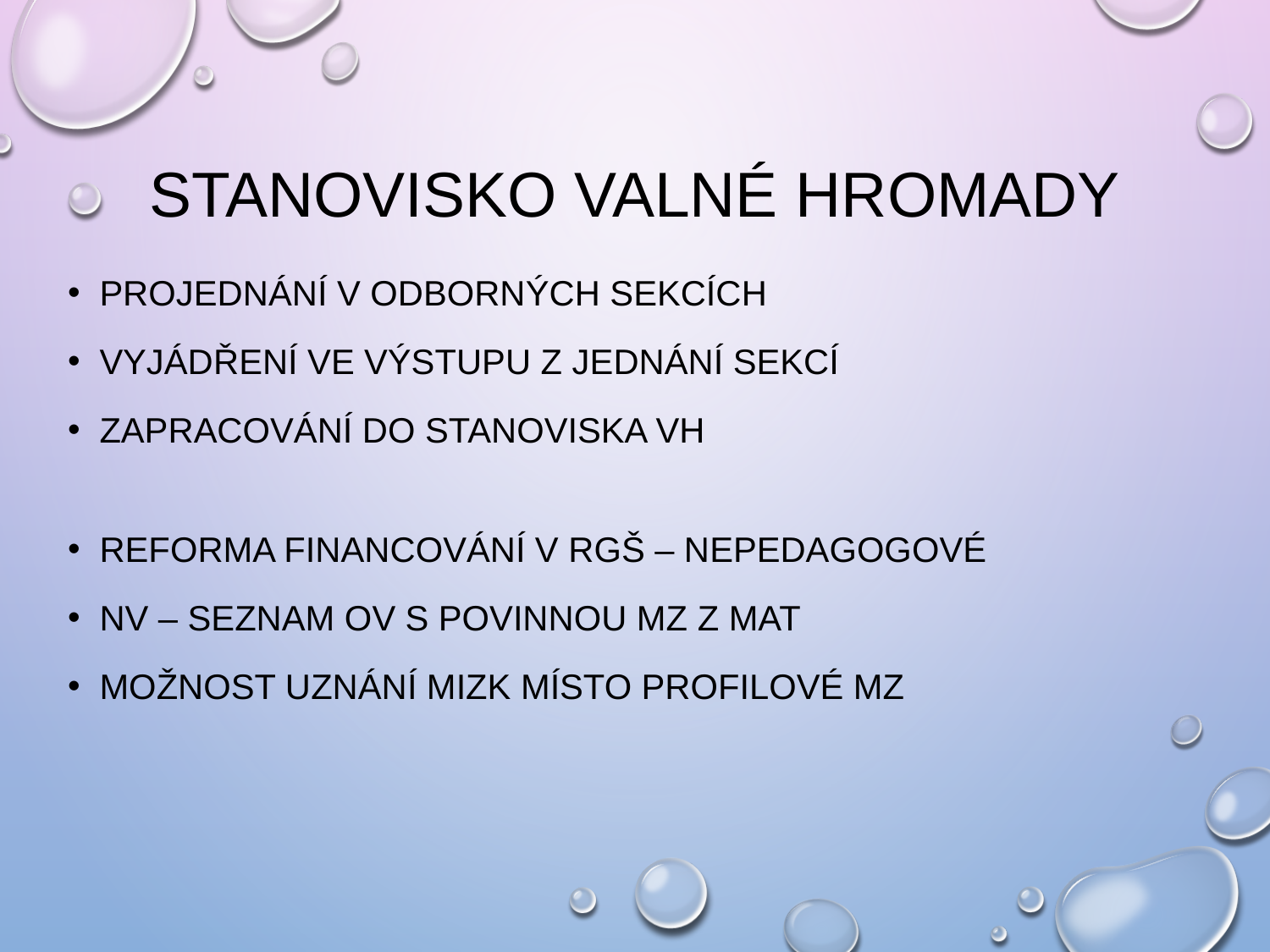

# Stanovisko valné hromady
Projednání v odborných sekcích
Vyjádření ve výstupu z jednání sekcí
Zapracování do stanoviska VH
Reforma financování v RgŠ – nepedagogové
NV – Seznam OV s povinnou MZ z MAT
Možnost uznání MIZK místo profilové MZ